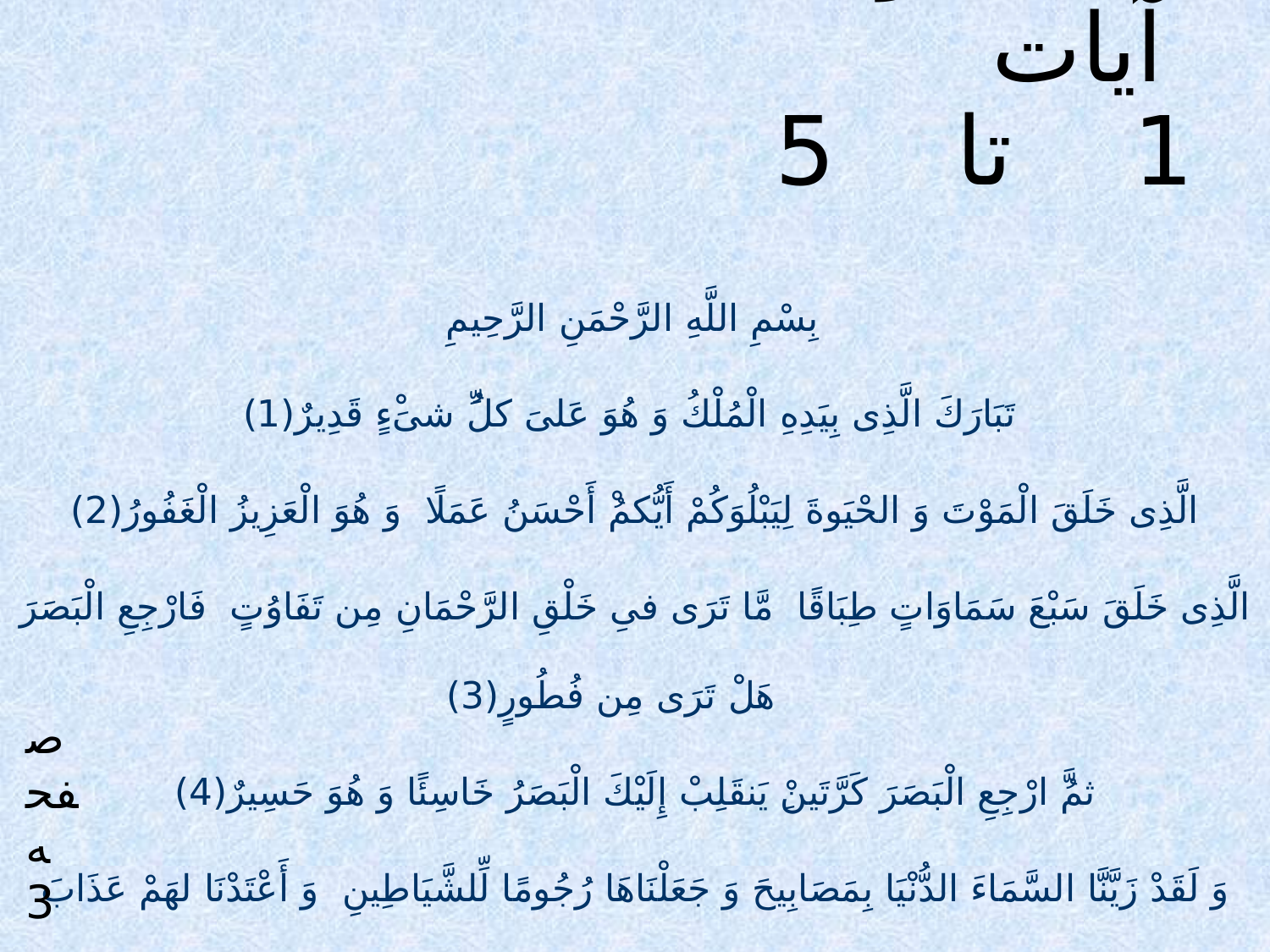

# سیاق اول؛  آیات       1    تا    5
بِسْمِ اللَّهِ الرَّحْمَنِ الرَّحِيمِ‏
 تَبَارَكَ الَّذِى بِيَدِهِ الْمُلْكُ وَ هُوَ عَلىَ‏ كلُ‏ِّ شىَ‏ْءٍ قَدِيرٌ(1)
الَّذِى خَلَقَ الْمَوْتَ وَ الحْيَوةَ لِيَبْلُوَكُمْ أَيُّكمُ‏ْ أَحْسَنُ عَمَلًا  وَ هُوَ الْعَزِيزُ الْغَفُورُ(2)
الَّذِى خَلَقَ سَبْعَ سَمَاوَاتٍ طِبَاقًا  مَّا تَرَى‏ فىِ خَلْقِ الرَّحْمَانِ مِن تَفَاوُتٍ  فَارْجِعِ الْبَصَرَ هَلْ تَرَى‏ مِن فُطُورٍ(3)
ثمُ‏َّ ارْجِعِ الْبَصَرَ كَرَّتَينْ‏ِ يَنقَلِبْ إِلَيْكَ الْبَصَرُ خَاسِئًا وَ هُوَ حَسِيرٌ(4)
وَ لَقَدْ زَيَّنَّا السَّمَاءَ الدُّنْيَا بِمَصَابِيحَ وَ جَعَلْنَاهَا رُجُومًا لِّلشَّيَاطِينِ  وَ أَعْتَدْنَا لهَمْ عَذَابَ السَّعِيرِ(5)
صفحه 3